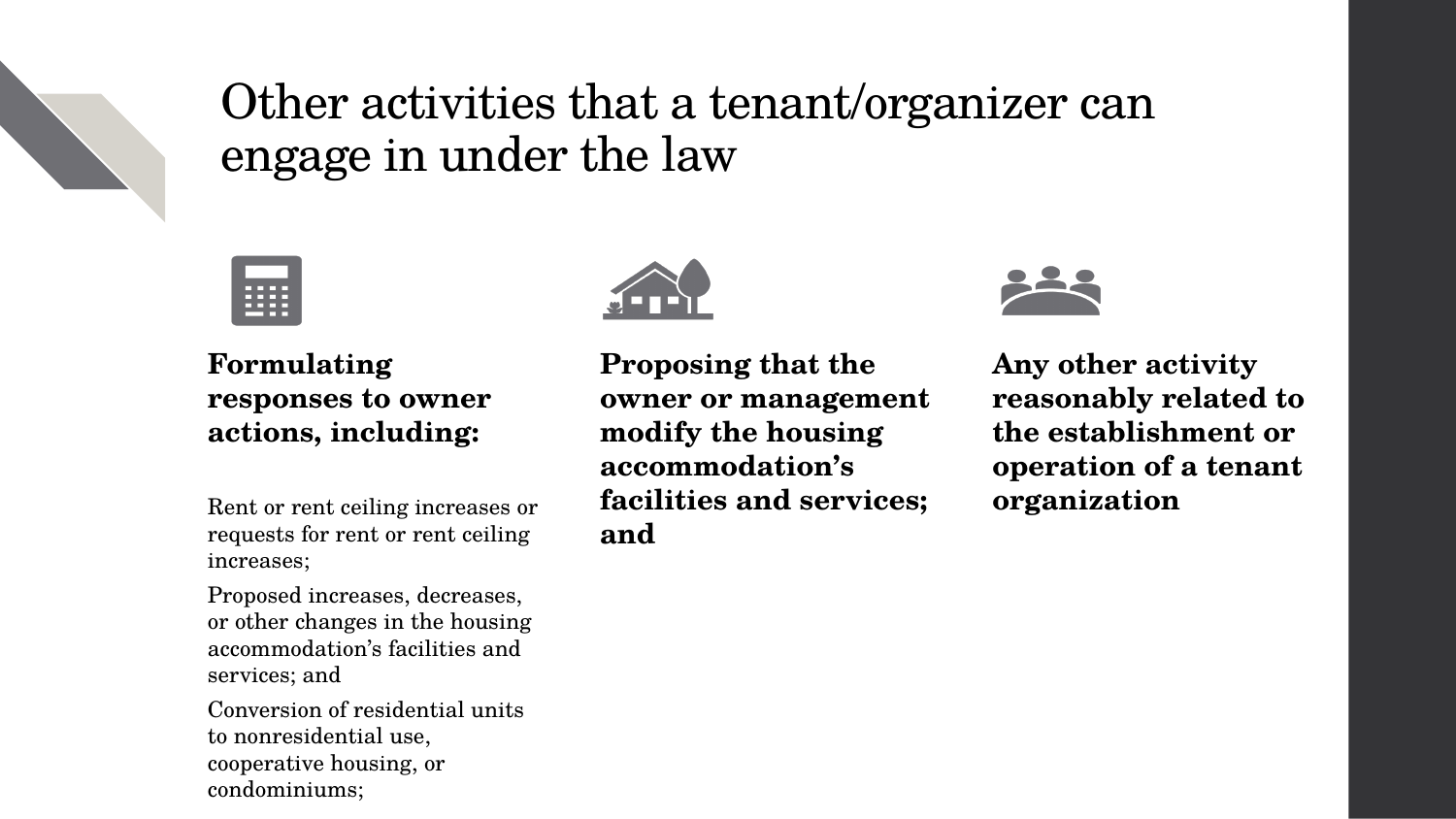

# Other activities that a tenant/organizer can engage in under the law

Formulating responses to owner actions, including:
Rent or rent ceiling increases or requests for rent or rent ceiling increases;
Proposed increases, decreases, or other changes in the housing accommodation’s facilities and services; and
Conversion of residential units to nonresidential use, cooperative housing, or condominiums;
Proposing that the owner or management modify the housing accommodation’s facilities and services; and
Any other activity reasonably related to the establishment or operation of a tenant organization